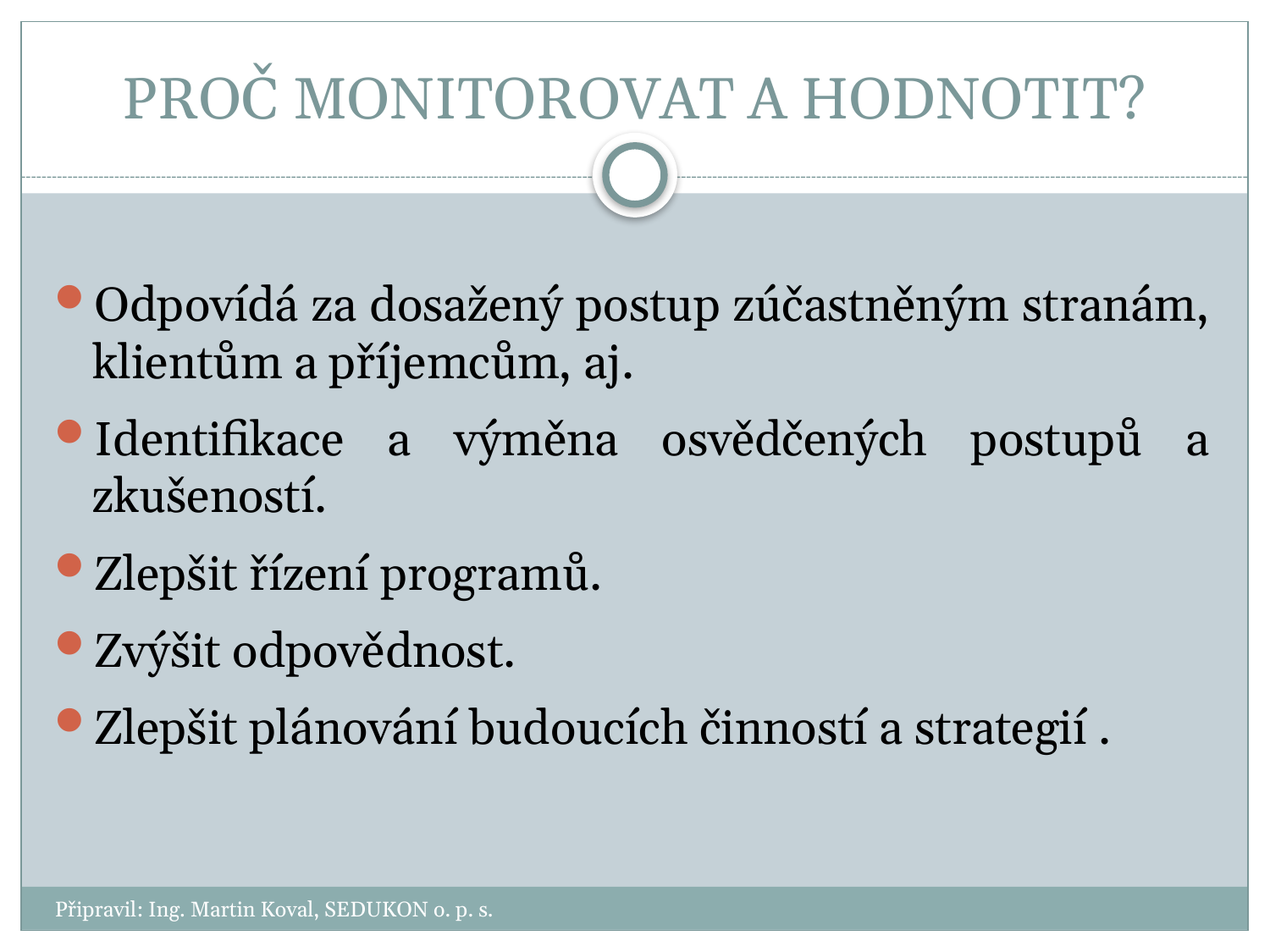

# PROČ MONITOROVAT A HODNOTIT?

Odpovídá za dosažený postup zúčastněným stranám, klientům a příjemcům, aj.
Identifikace a výměna osvědčených postupů a zkušeností.
Zlepšit řízení programů.
Zvýšit odpovědnost.
Zlepšit plánování budoucích činností a strategií .

Připravil: Ing. Martin Koval, SEDUKON o. p. s.